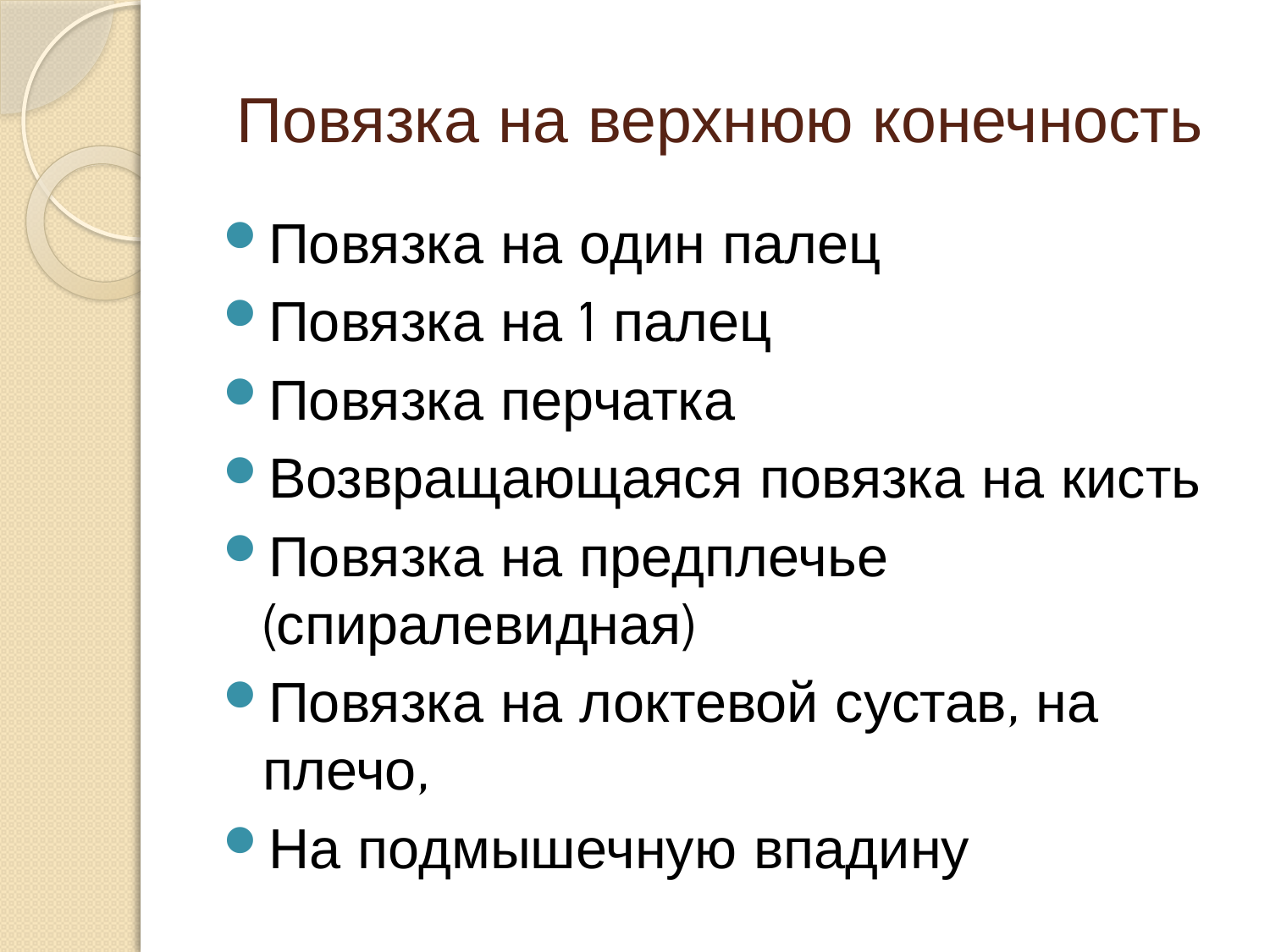

# Повязка на верхнюю конечность
Повязка на один палец
Повязка на 1 палец
Повязка перчатка
Возвращающаяся повязка на кисть
Повязка на предплечье (спиралевидная)
Повязка на локтевой сустав, на плечо,
На подмышечную впадину